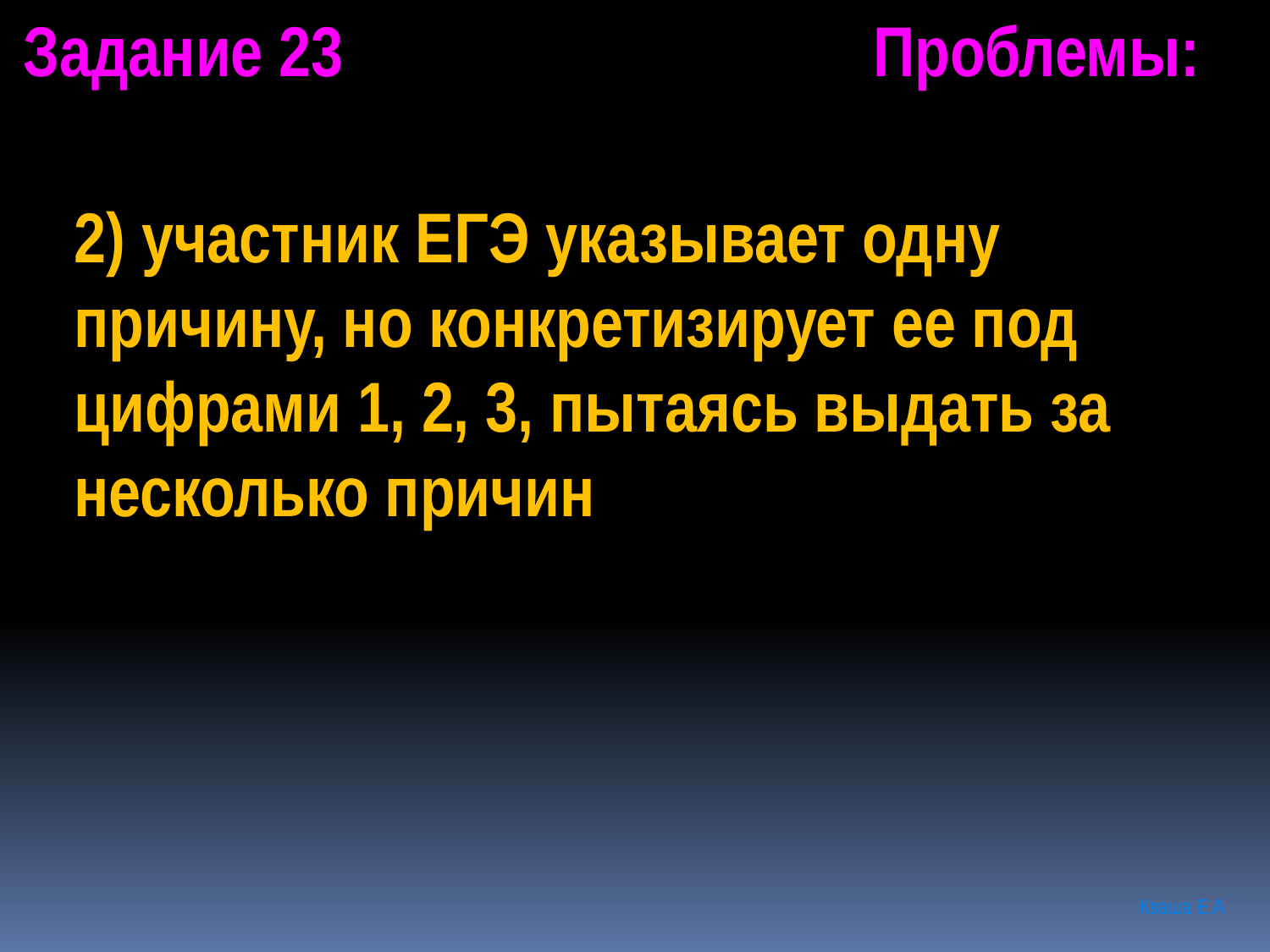

Задание 23                                 Проблемы:
2) участник ЕГЭ указывает одну причину, но конкретизирует ее под цифрами 1, 2, 3, пытаясь выдать за несколько причин

Кваша Е.А